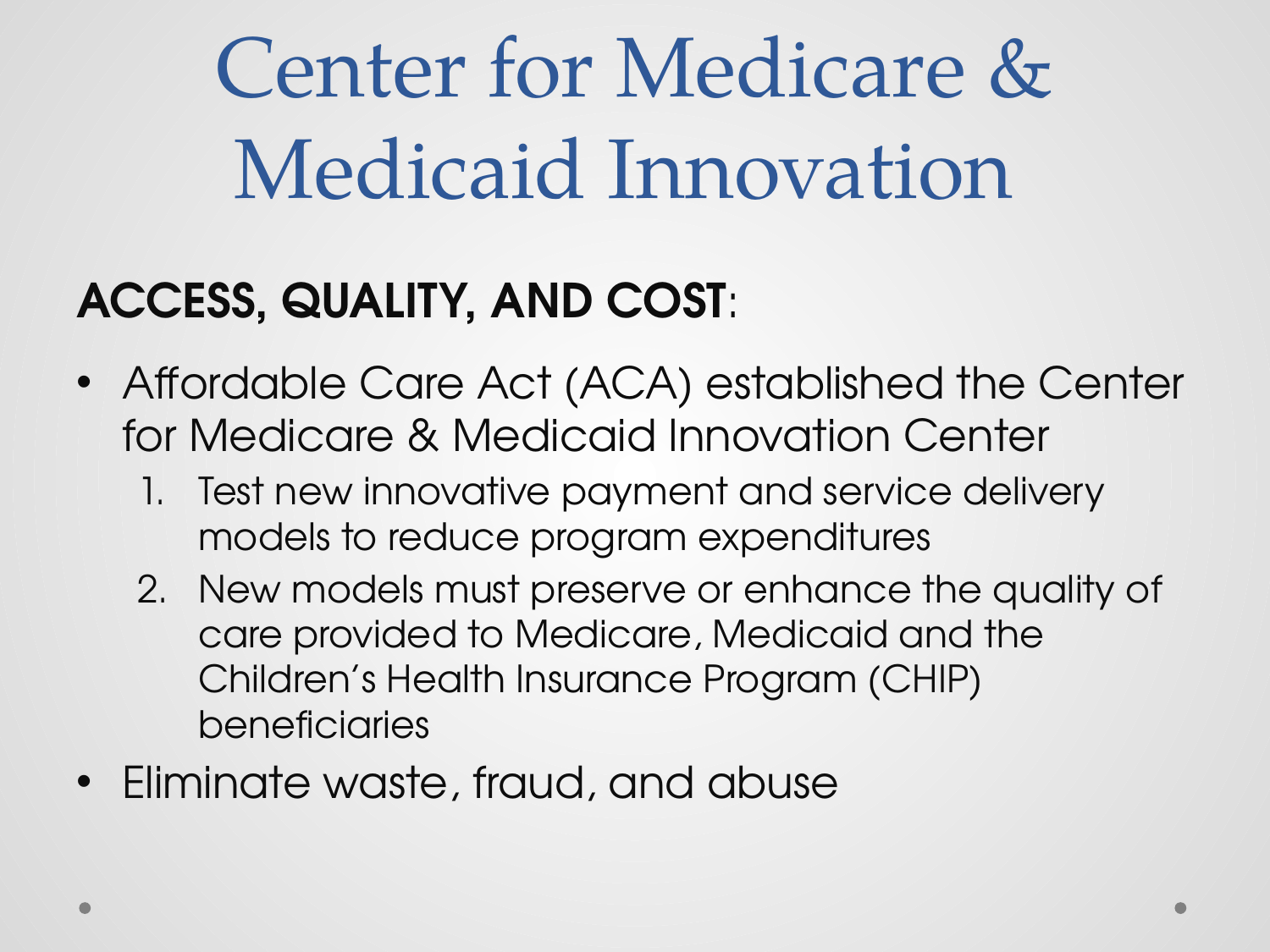

# Center for Medicare & Medicaid Innovation
ACCESS, QUALITY, AND COST:
Affordable Care Act (ACA) established the Center for Medicare & Medicaid Innovation Center
Test new innovative payment and service delivery models to reduce program expenditures
New models must preserve or enhance the quality of care provided to Medicare, Medicaid and the Children’s Health Insurance Program (CHIP) beneficiaries
Eliminate waste, fraud, and abuse